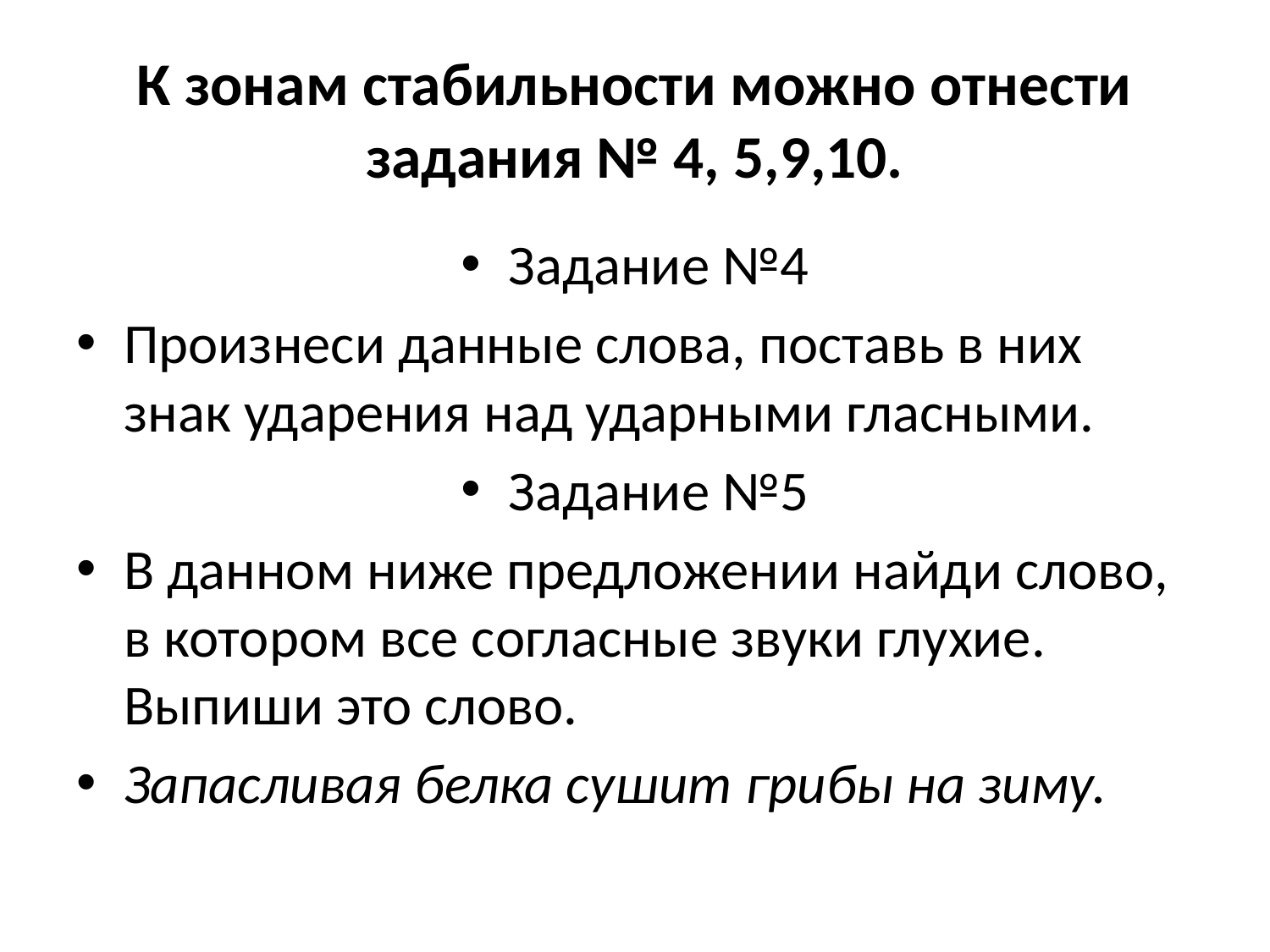

# К зонам стабильности можно отнести задания № 4, 5,9,10.
Задание №4
Произнеси данные слова, поставь в них знак ударения над ударными гласными.
Задание №5
В данном ниже предложении найди слово, в котором все согласные звуки глухие. Выпиши это слово.
Запасливая белка сушит грибы на зиму.